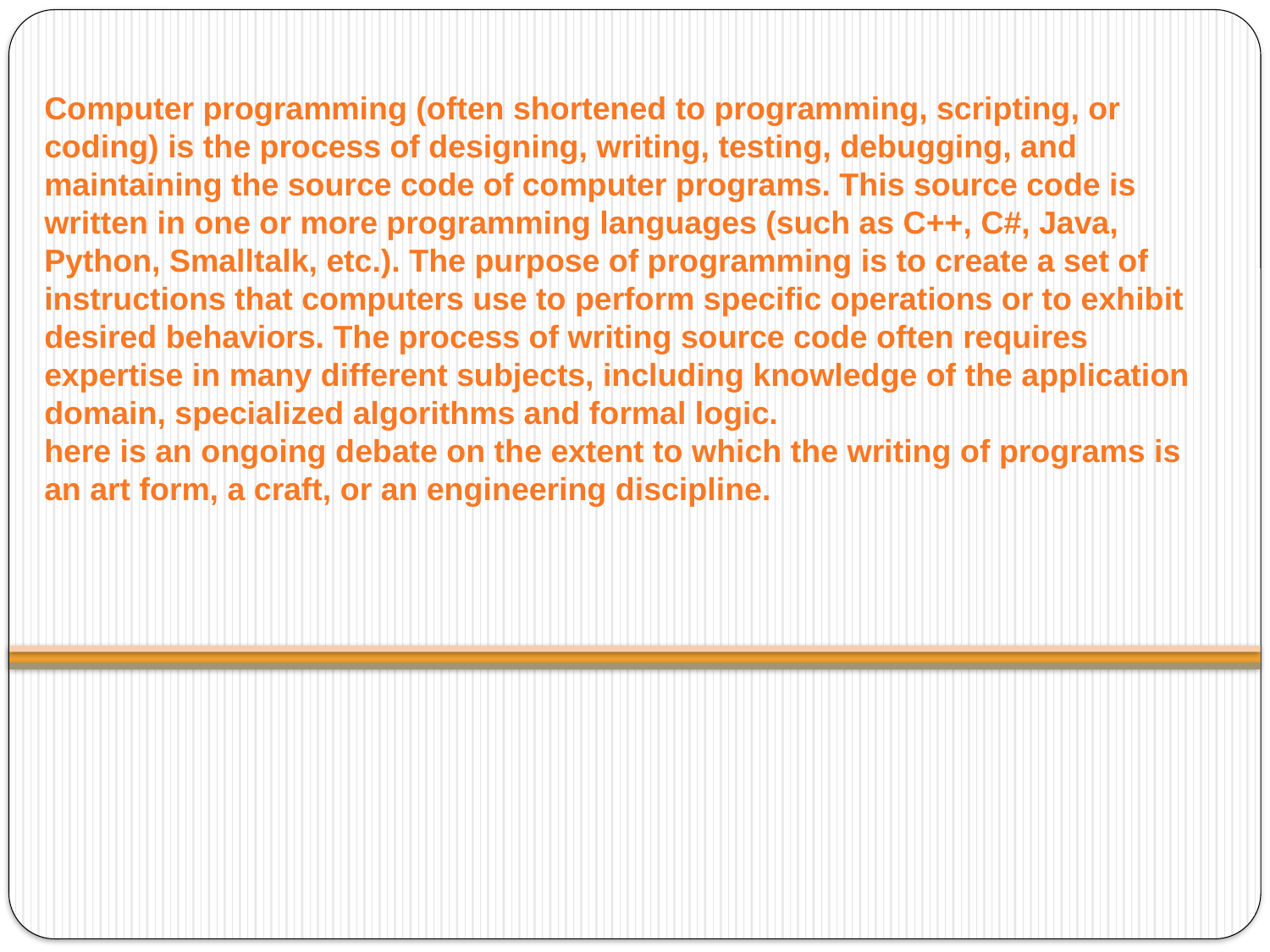

# Computer programming (often shortened to programming, scripting, or coding) is the process of designing, writing, testing, debugging, and maintaining the source code of computer programs. This source code is written in one or more programming languages (such as C++, C#, Java, Python, Smalltalk, etc.). The purpose of programming is to create a set of instructions that computers use to perform specific operations or to exhibit desired behaviors. The process of writing source code often requires expertise in many different subjects, including knowledge of the application domain, specialized algorithms and formal logic. here is an ongoing debate on the extent to which the writing of programs is an art form, a craft, or an engineering discipline.